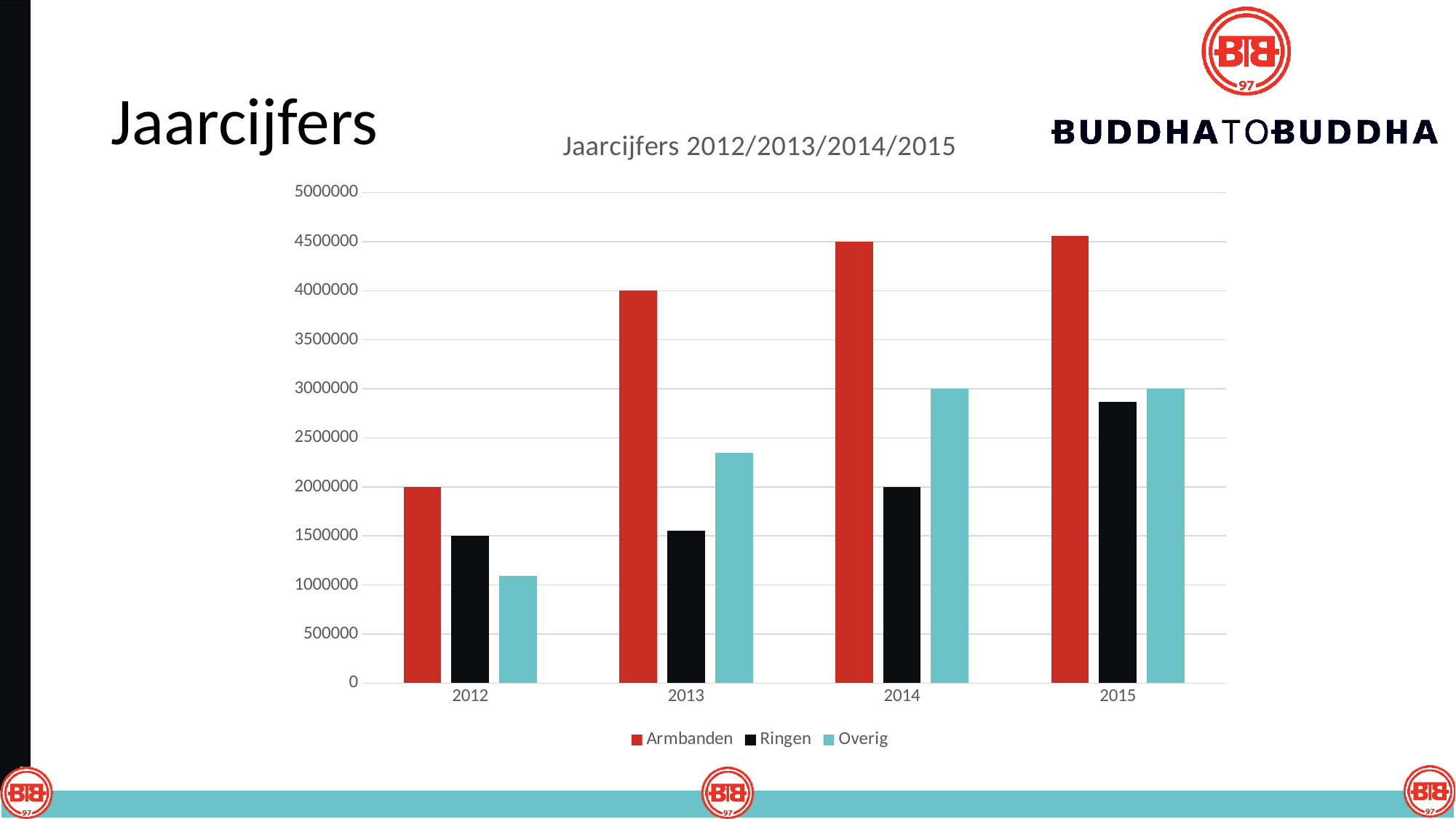

# Jaarcijfers

### Chart: Jaarcijfers 2012/2013/2014/2015

| Category | Armbanden | Ringen | Overig |
|---|---|---|---|
| 2012 | 2000000.0 | 1500000.0 | 1090234.0 |
| 2013 | 4000000.0 | 1554500.0 | 2345622.0 |
| 2014 | 4500000.0 | 2000000.0 | 3000000.0 |
| 2015 | 4556005.0 | 2867543.0 | 3001234.0 |